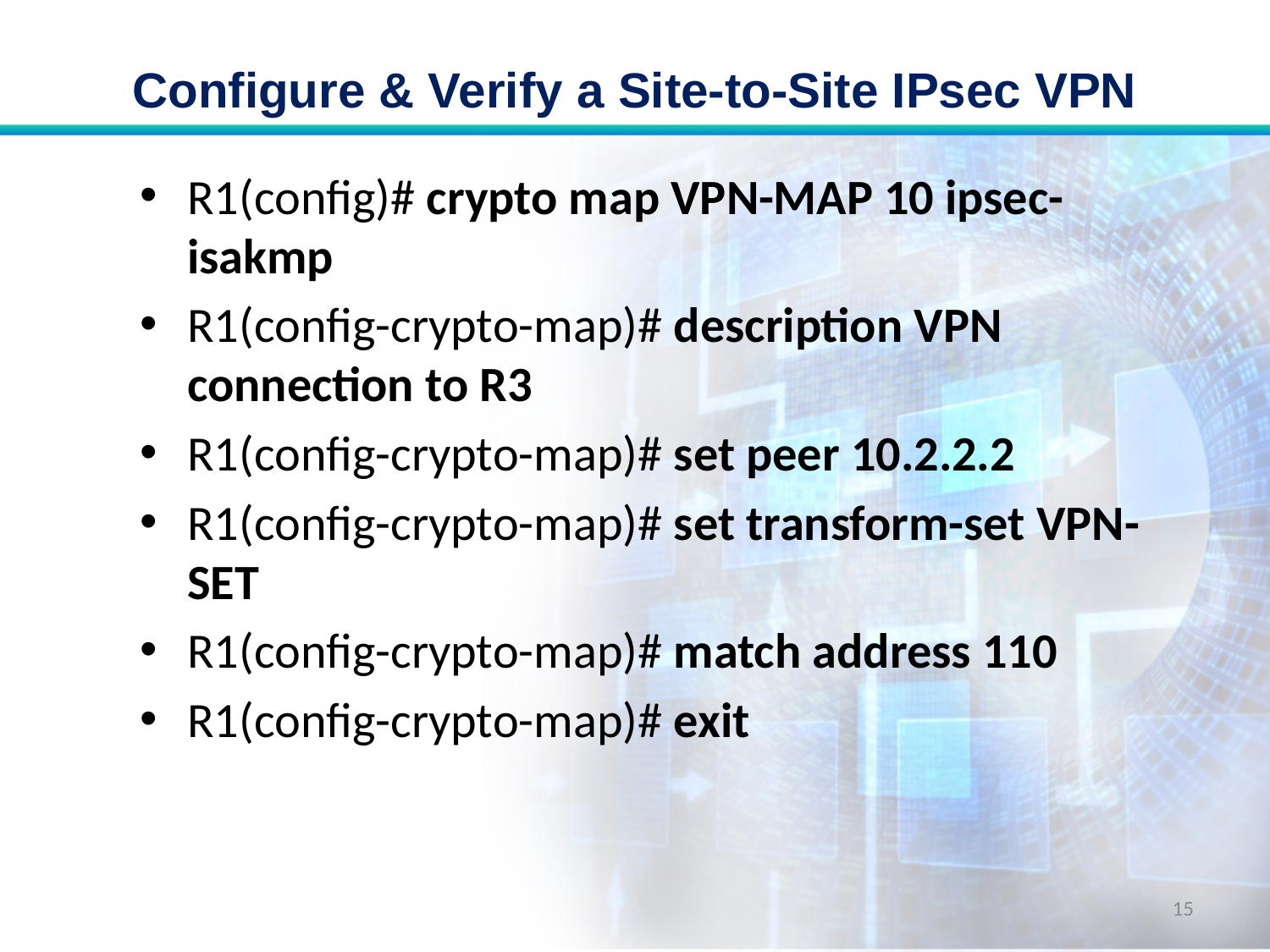

# Configure & Verify a Site-to-Site IPsec VPN
R1(config)# crypto map VPN-MAP 10 ipsec-isakmp
R1(config-crypto-map)# description VPN connection to R3
R1(config-crypto-map)# set peer 10.2.2.2
R1(config-crypto-map)# set transform-set VPN-SET
R1(config-crypto-map)# match address 110
R1(config-crypto-map)# exit
15